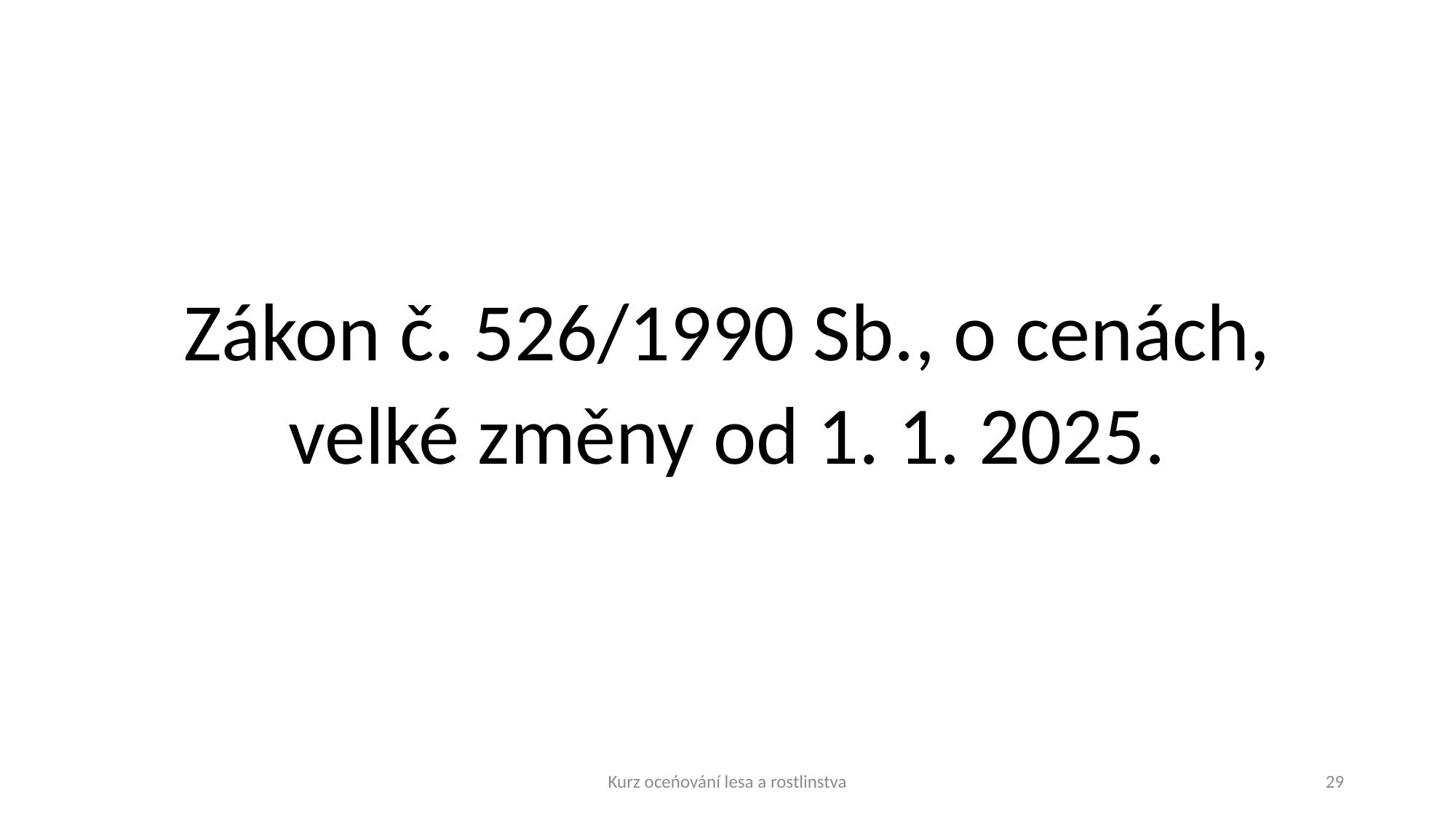

Zákon č. 526/1990 Sb., o cenách,
velké změny od 1. 1. 2025.

Kurz oceńování lesa a rostlinstva
29